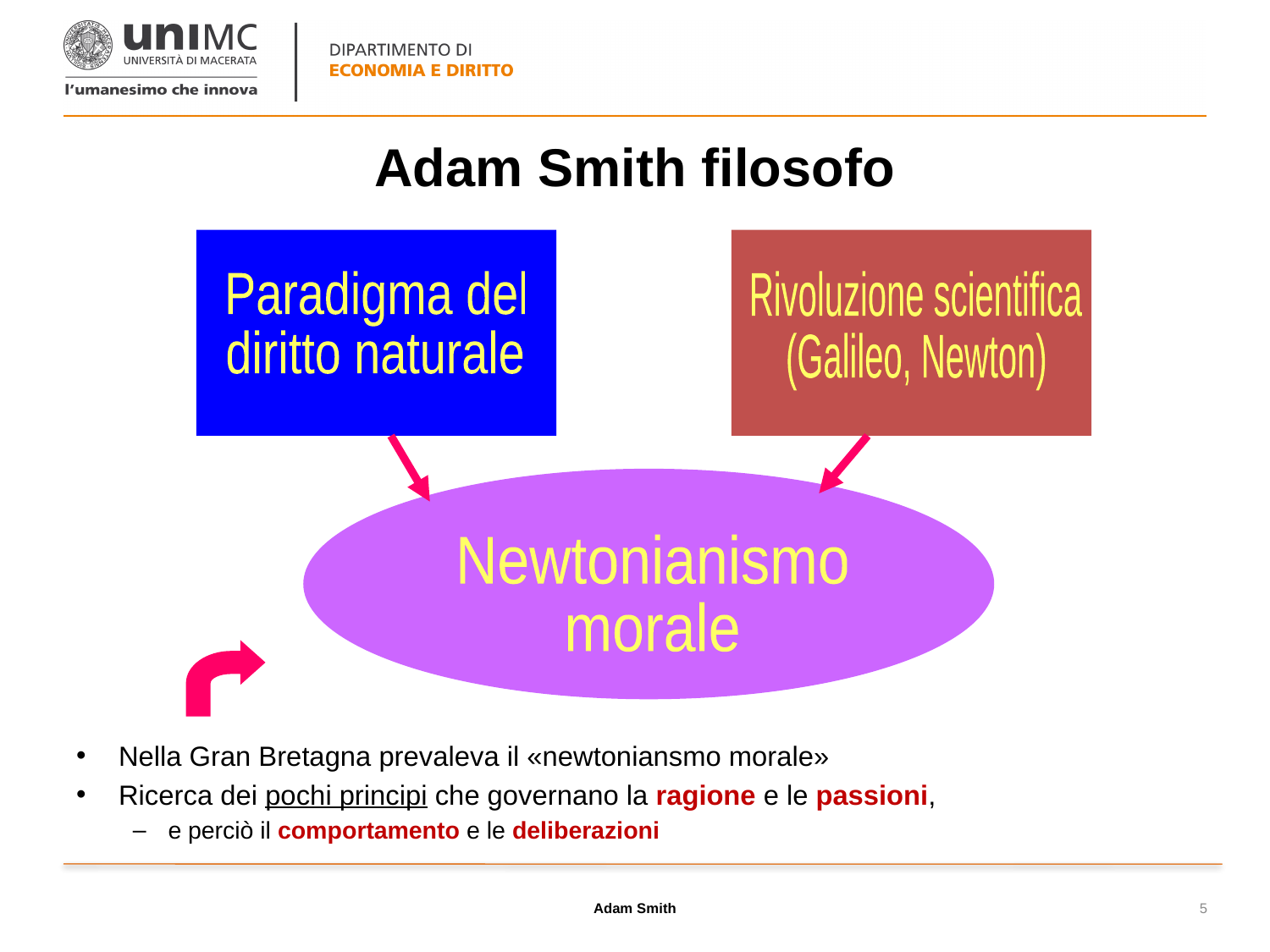

# Adam Smith filosofo

Paradigma del
diritto naturale
Rivoluzione scientifica
(Galileo, Newton)

Newtonianismo
morale

Nella Gran Bretagna prevaleva il «newtoniansmo morale»
Ricerca dei pochi principi che governano la ragione e le passioni,
e perciò il comportamento e le deliberazioni

Adam Smith
5